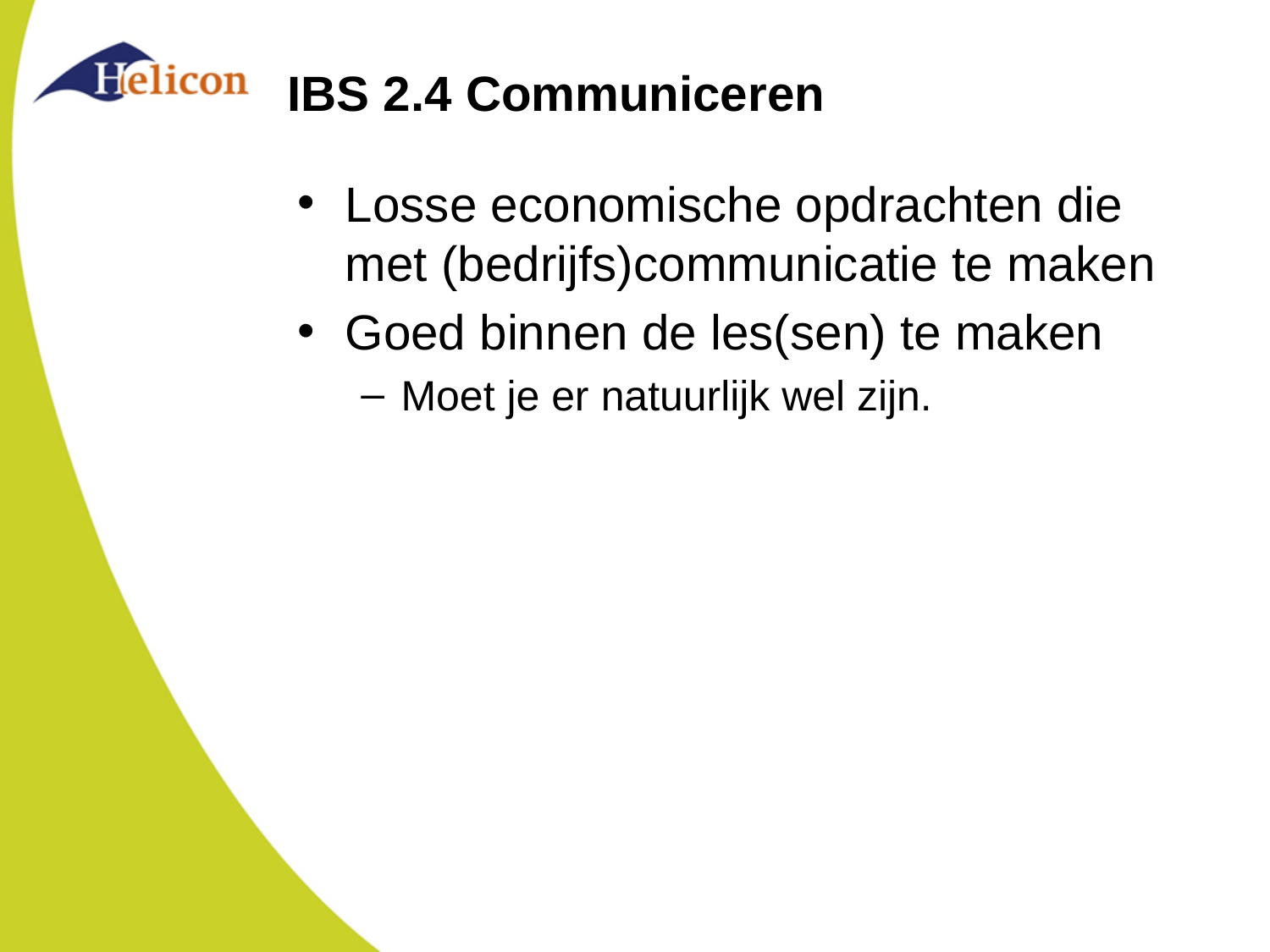

# IBS 2.4 Communiceren
Losse economische opdrachten die met (bedrijfs)communicatie te maken
Goed binnen de les(sen) te maken
Moet je er natuurlijk wel zijn.